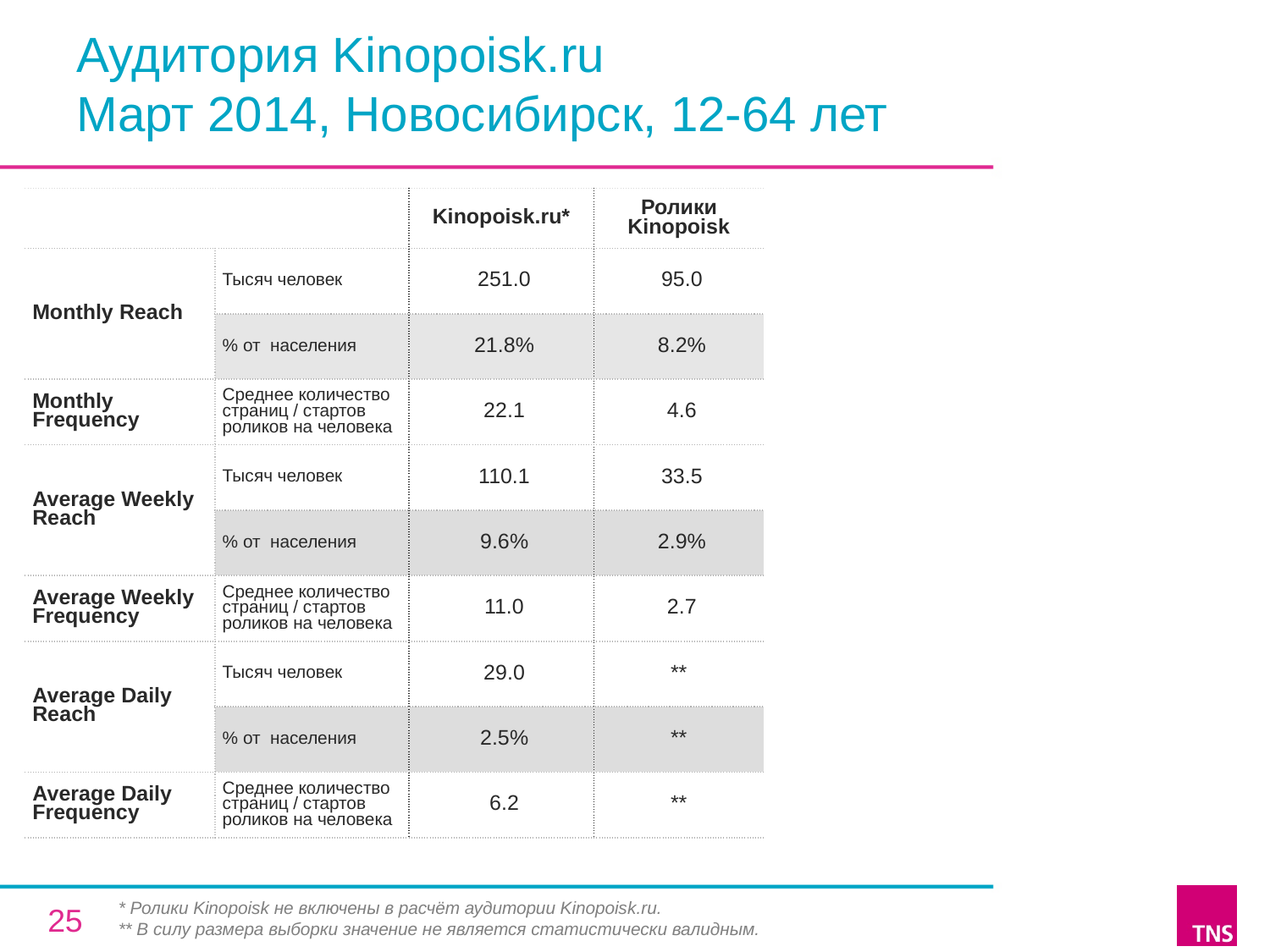

# Аудитория Kinopoisk.ru Март 2014, Новосибирск, 12-64 лет
|  |  | Kinopoisk.ru\* | Ролики Kinopoisk |
| --- | --- | --- | --- |
| Monthly Reach | Тысяч человек | 251.0 | 95.0 |
|  | % от населения | 21.8% | 8.2% |
| Monthly Frequency | Среднее количество страниц / стартов роликов на человека | 22.1 | 4.6 |
| Average Weekly Reach | Тысяч человек | 110.1 | 33.5 |
|  | % от населения | 9.6% | 2.9% |
| Average Weekly Frequency | Среднее количество страниц / стартов роликов на человека | 11.0 | 2.7 |
| Average Daily Reach | Тысяч человек | 29.0 | \*\* |
|  | % от населения | 2.5% | \*\* |
| Average Daily Frequency | Среднее количество страниц / стартов роликов на человека | 6.2 | \*\* |
* Ролики Kinopoisk не включены в расчёт аудитории Kinopoisk.ru.
** В силу размера выборки значение не является статистически валидным.
25